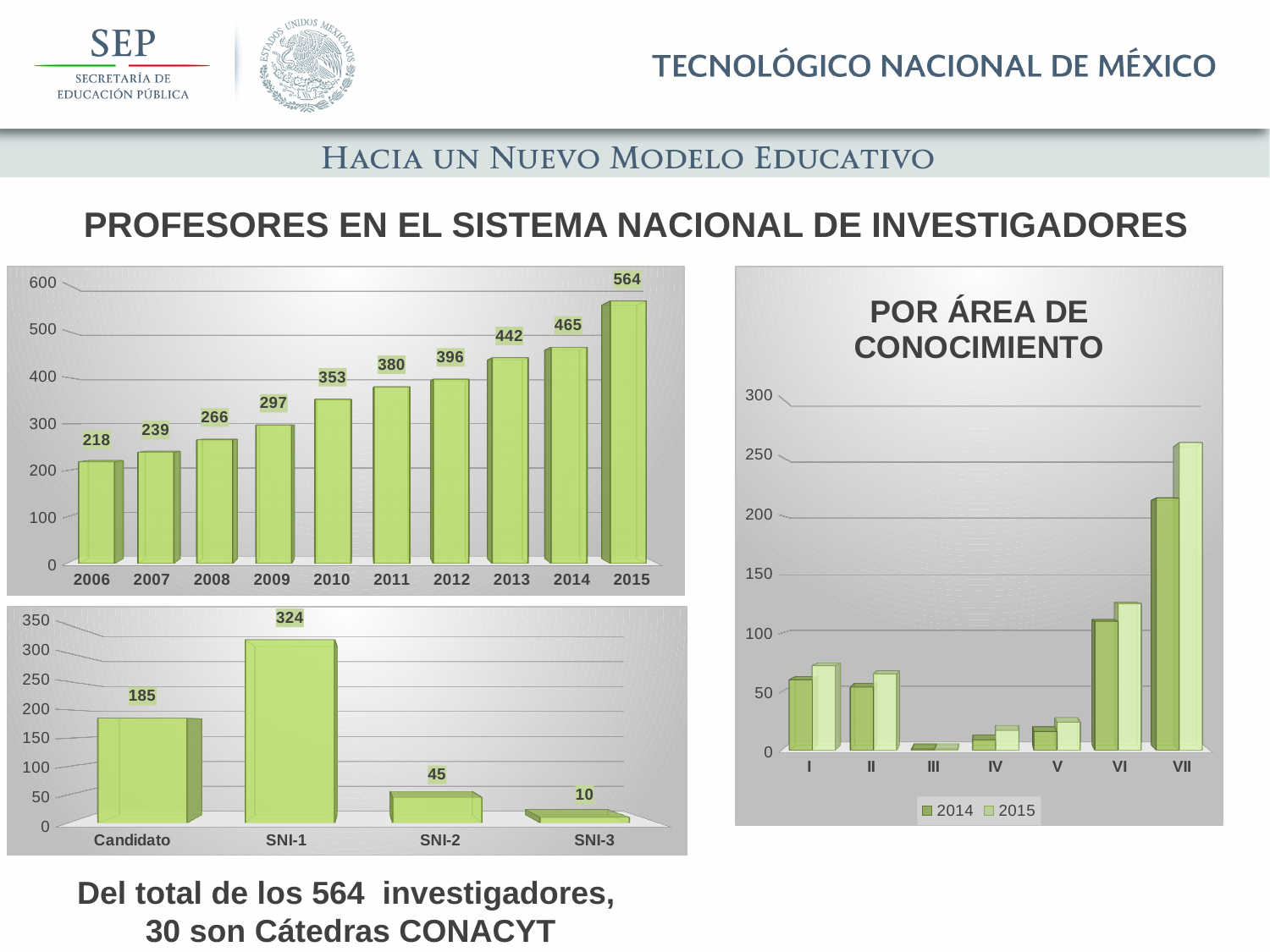

PROFESORES EN EL SISTEMA NACIONAL DE INVESTIGADORES

[unsupported chart]

[unsupported chart]

[unsupported chart]

Del total de los 564  investigadores,
30 son Cátedras CONACYT